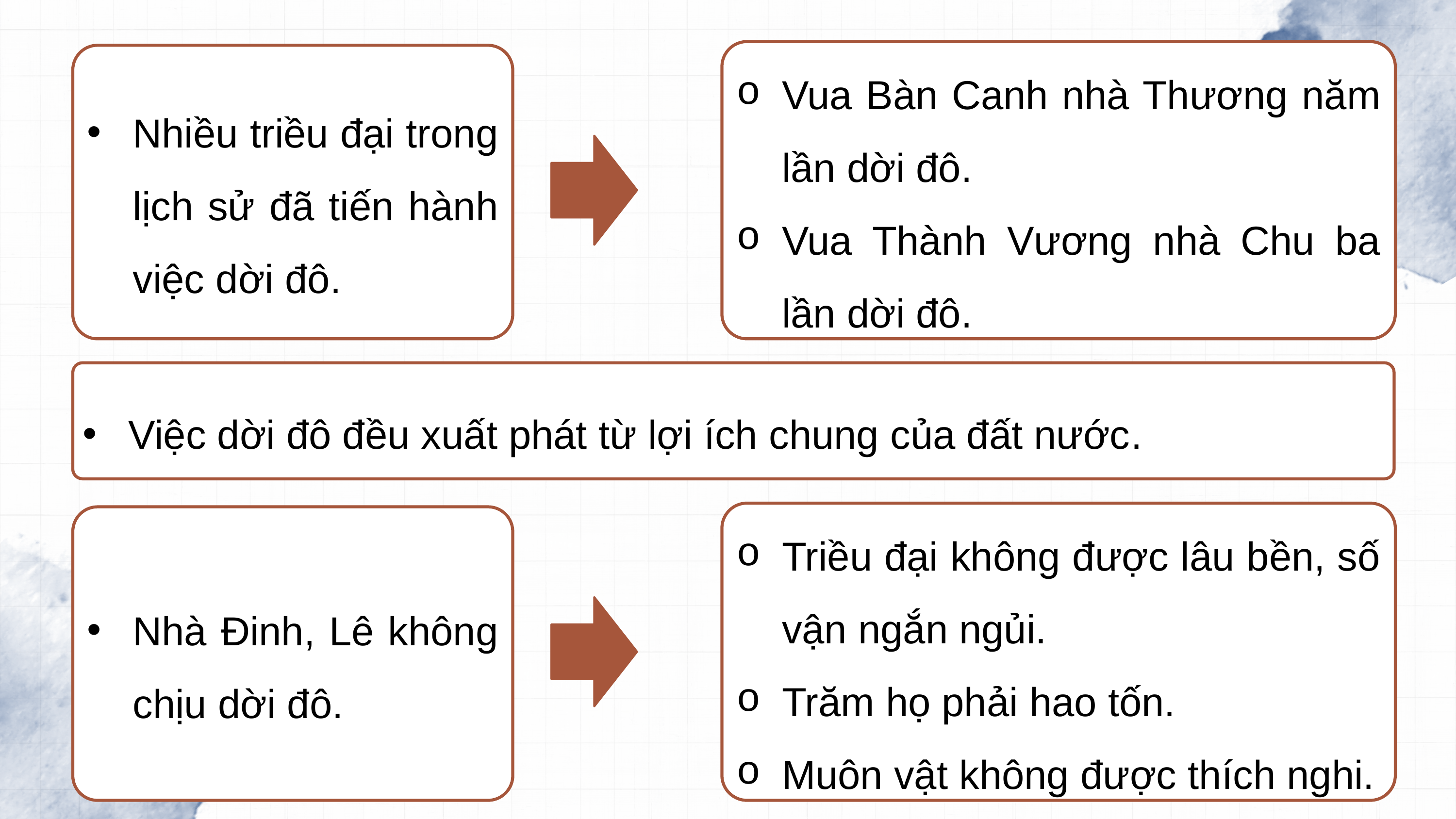

Vua Bàn Canh nhà Thương năm lần dời đô.
Vua Thành Vương nhà Chu ba lần dời đô.
Nhiều triều đại trong lịch sử đã tiến hành việc dời đô.

Việc dời đô đều xuất phát từ lợi ích chung của đất nước.
Triều đại không được lâu bền, số vận ngắn ngủi.
Trăm họ phải hao tốn.
Muôn vật không được thích nghi.
Nhà Đinh, Lê không chịu dời đô.